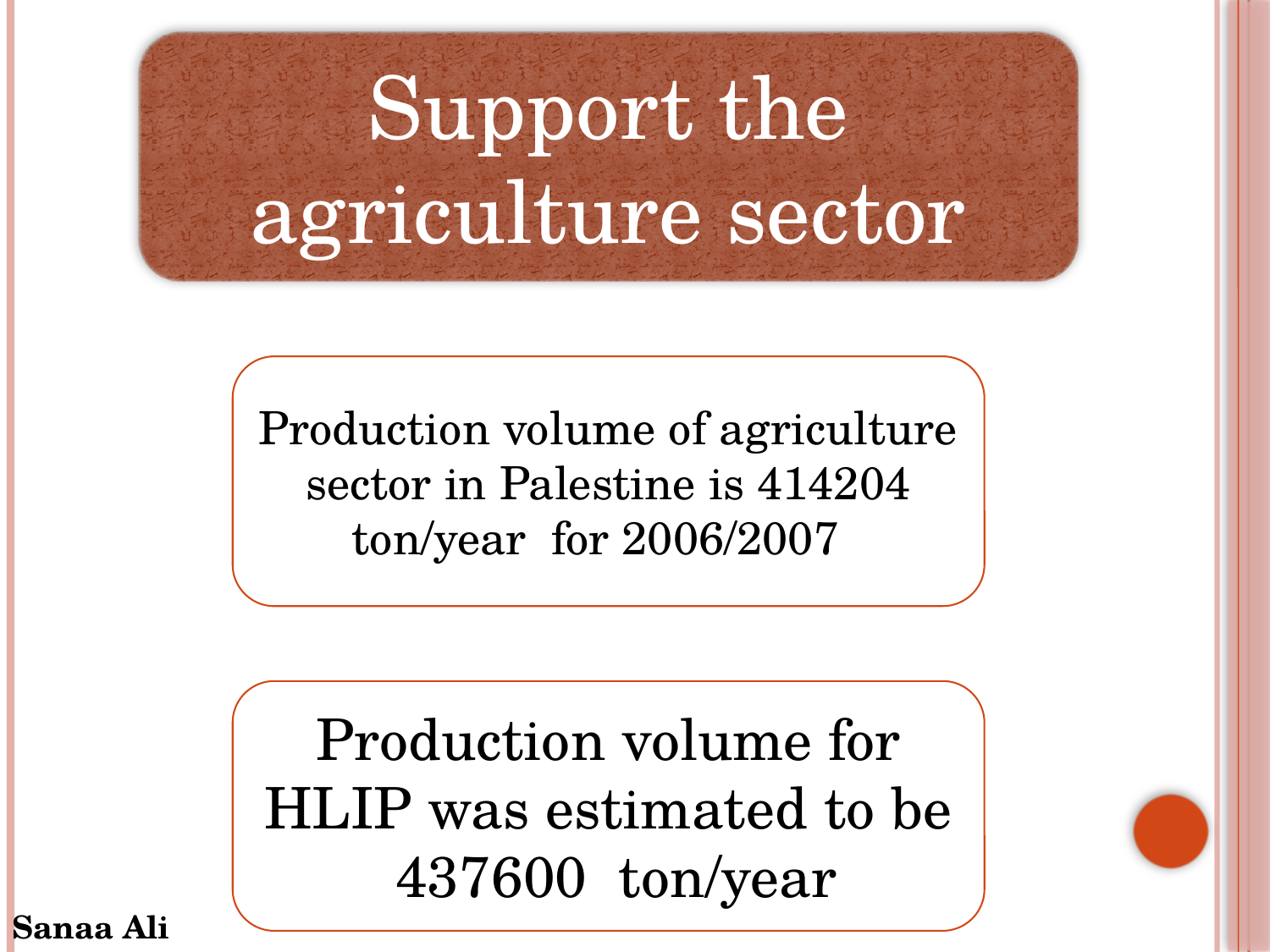

Support the agriculture sector
Production volume of agriculture sector in Palestine is 414204 ton/year  for 2006/2007
Production volume for HLIP was estimated to be  437600  ton/year
Sanaa Ali